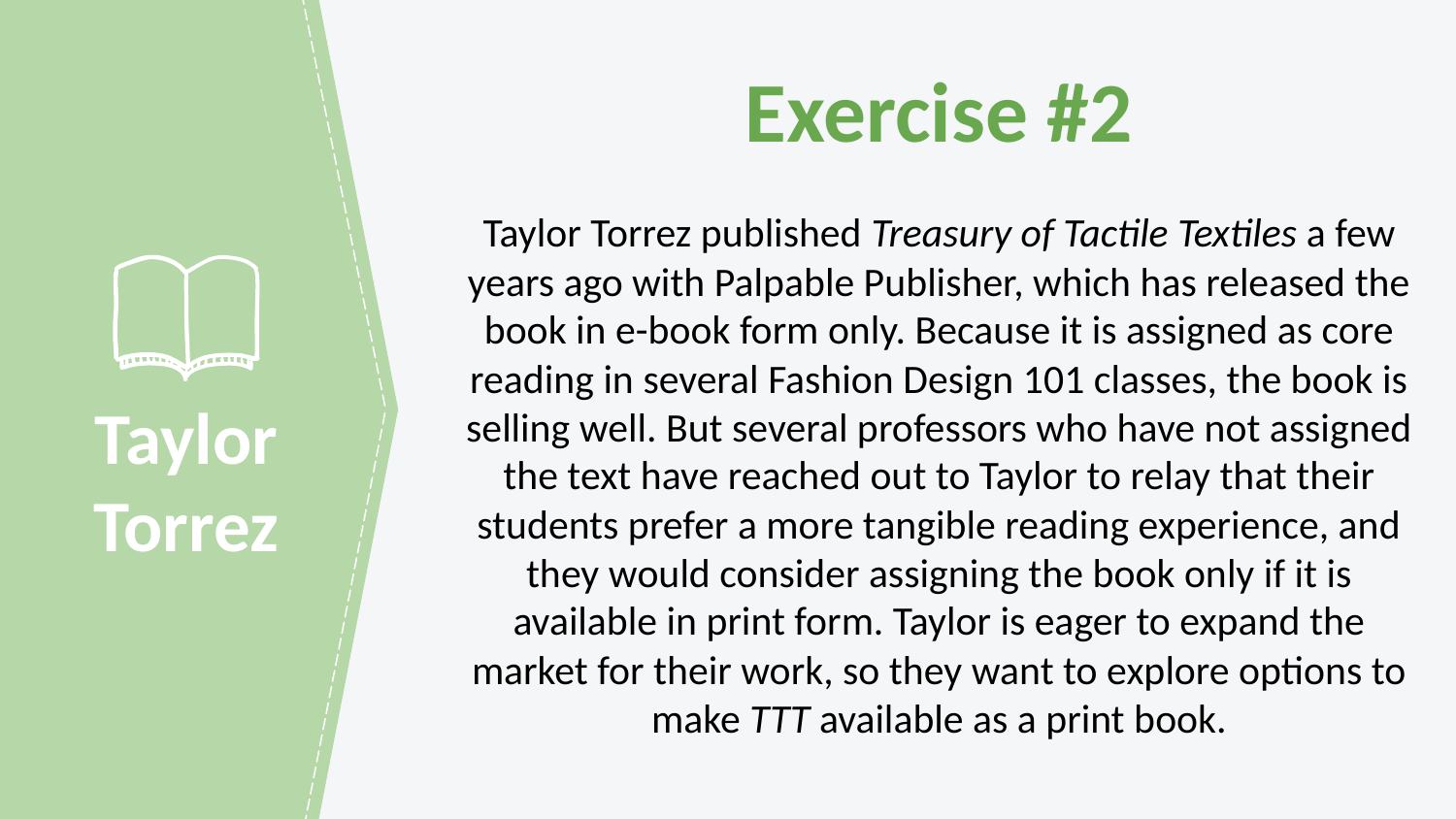

Exercise #2
Taylor Torrez published Treasury of Tactile Textiles a few years ago with Palpable Publisher, which has released the book in e-book form only. Because it is assigned as core reading in several Fashion Design 101 classes, the book is selling well. But several professors who have not assigned the text have reached out to Taylor to relay that their students prefer a more tangible reading experience, and they would consider assigning the book only if it is available in print form. Taylor is eager to expand the market for their work, so they want to explore options to make TTT available as a print book.

Taylor Torrez